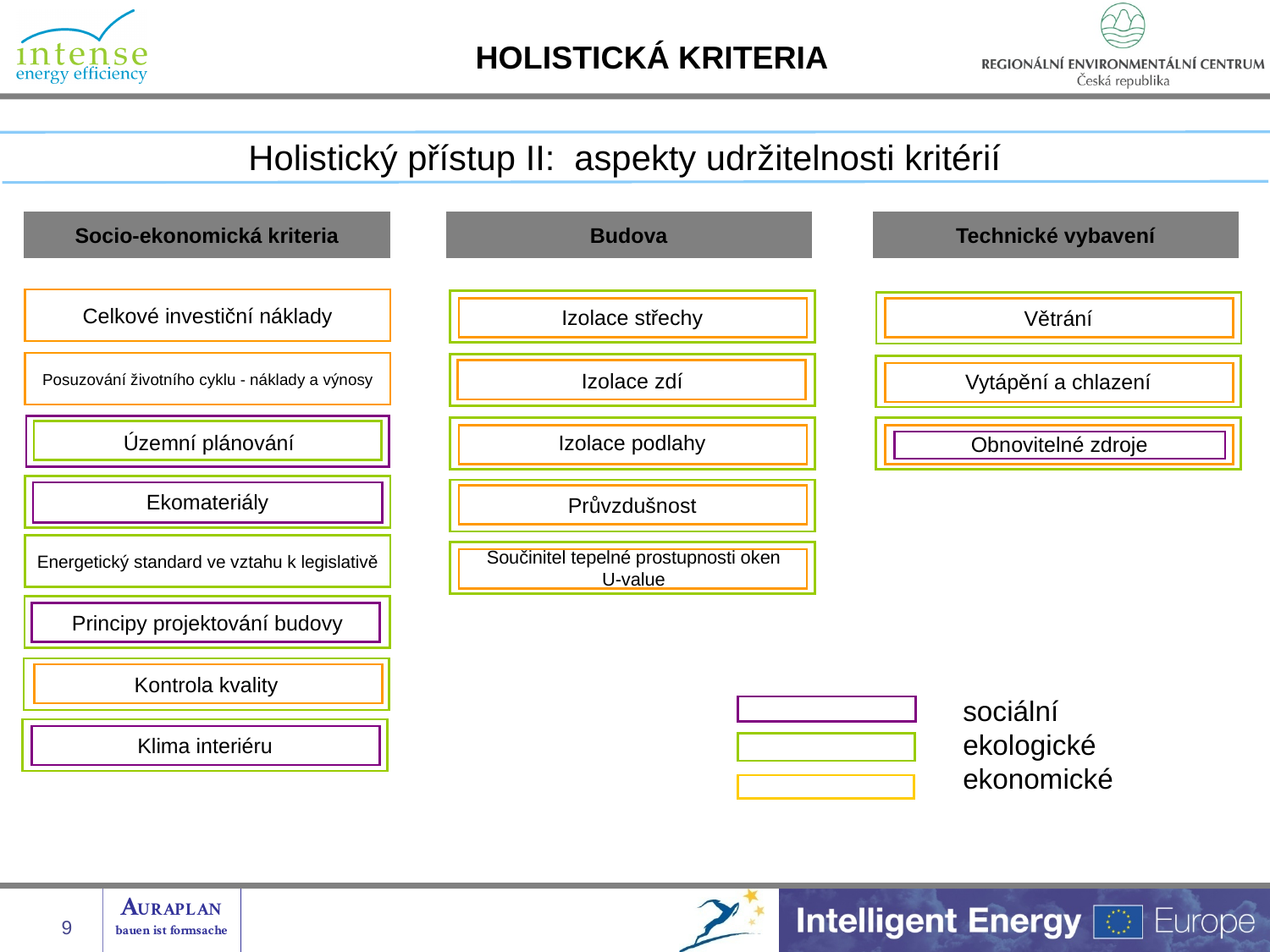

HOLISTICKÁ KRITERIA
Holistický přístup II:  aspekty udržitelnosti kritérií

Socio-ekonomická kriteria

Budova

Technické vybavení

Celkové investiční náklady

Izolace střechy

Větrání

Posuzování životního cyklu - náklady a výnosy

Izolace zdí

Vytápění a chlazení

Územní plánování

Izolace podlahy

Obnovitelné zdroje

Ekomateriály

Průvzdušnost

Energetický standard ve vztahu k legislativě

Součinitel tepelné prostupnosti oken
U-value

Principy projektování budovy

Kontrola kvality

sociální
ekologické
ekonomické

Klima interiéru

9